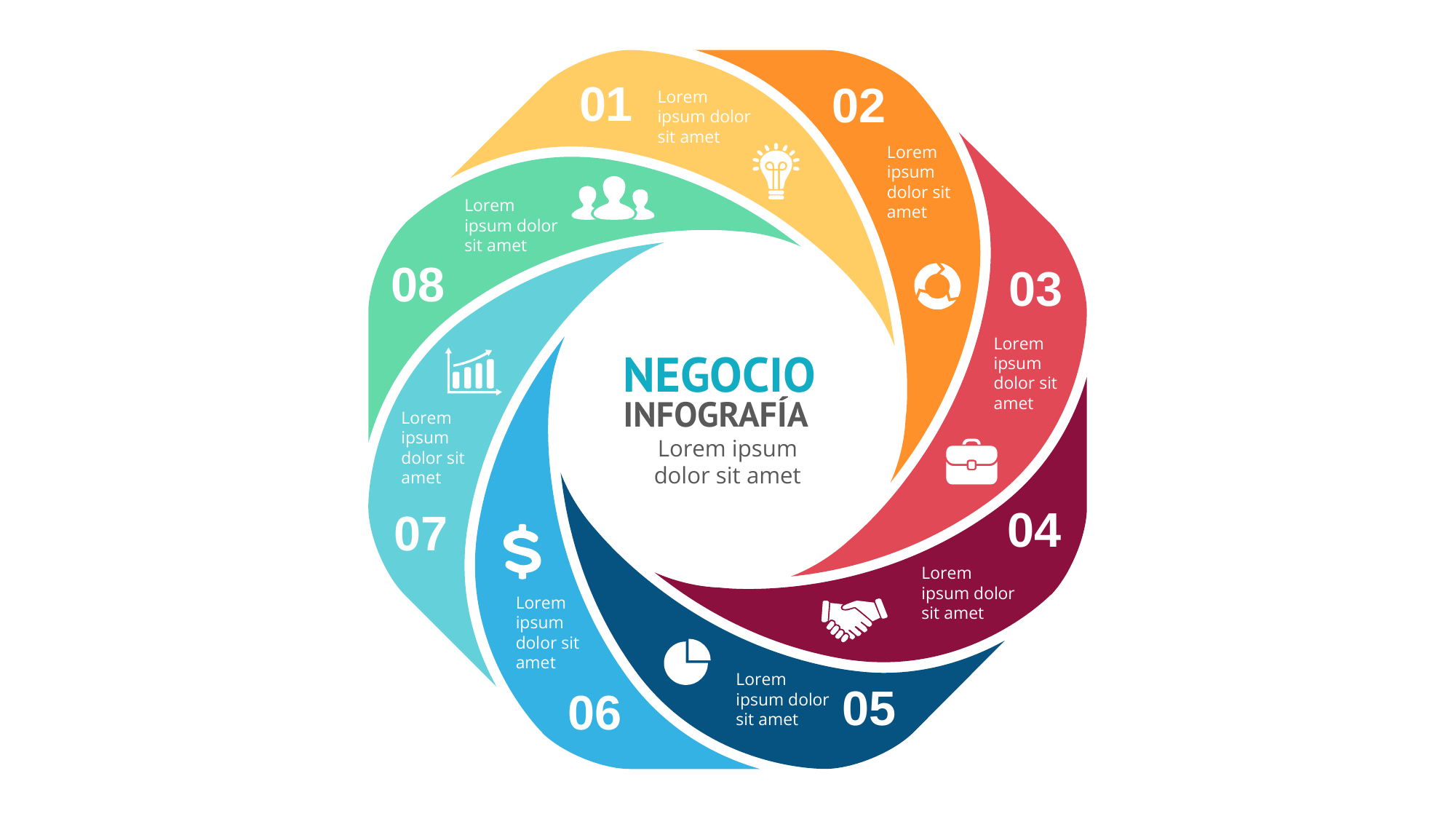

01
02
Lorem ipsum dolor sit amet

Lorem ipsum dolor sit amet

Lorem ipsum dolor sit amet

08
03

Lorem ipsum dolor sit amet

NEGOCIO

INFOGRAFÍA
Lorem ipsum dolor sit amet
Lorem ipsum dolor sit amet

04
07

Lorem ipsum dolor sit amet
Lorem ipsum dolor sit amet

Lorem ipsum dolor sit amet
05
06